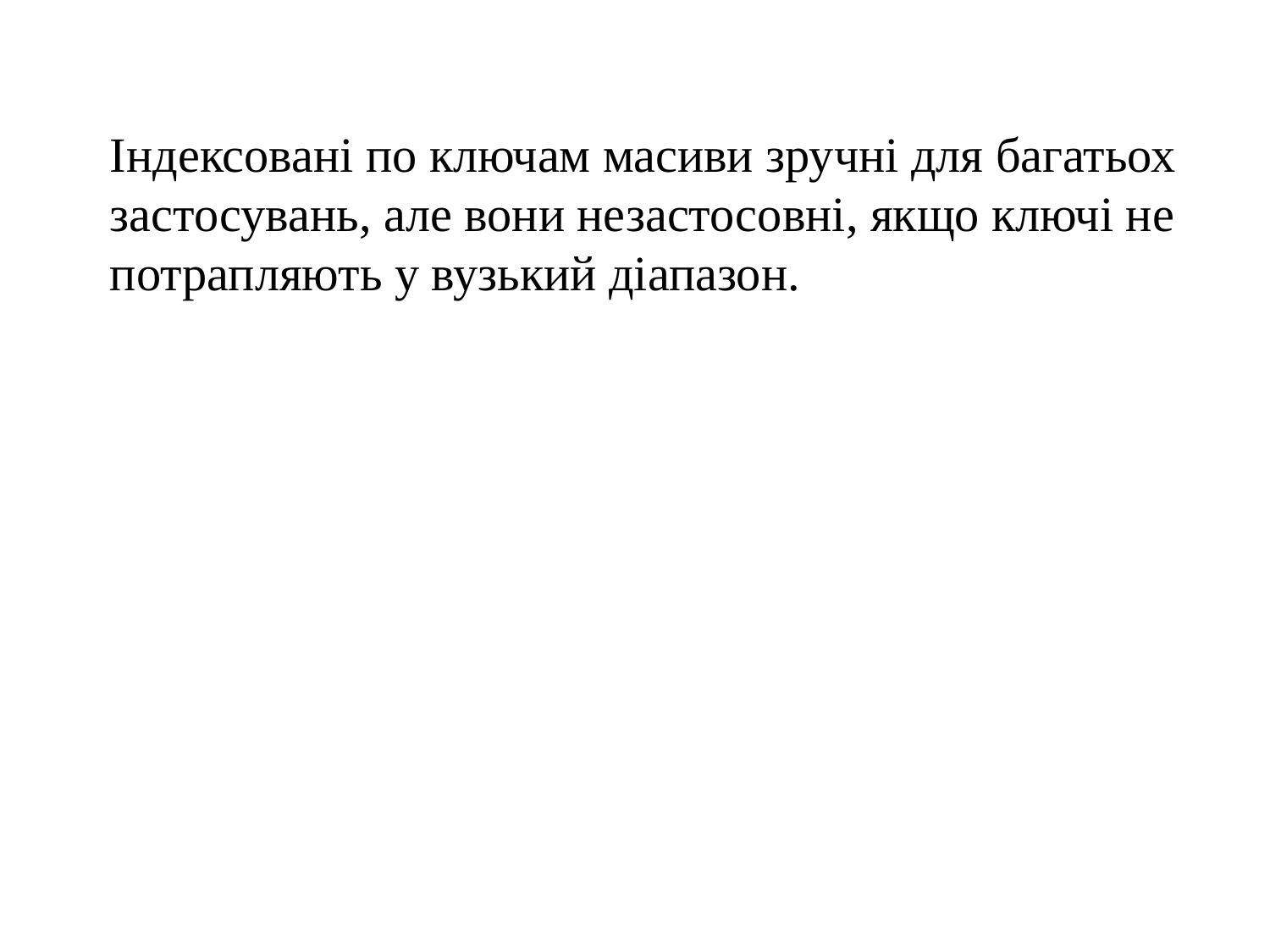

Індексовані по ключам масиви зручні для багатьох застосувань, але вони незастосовні, якщо ключі не потрапляють у вузький діапазон.